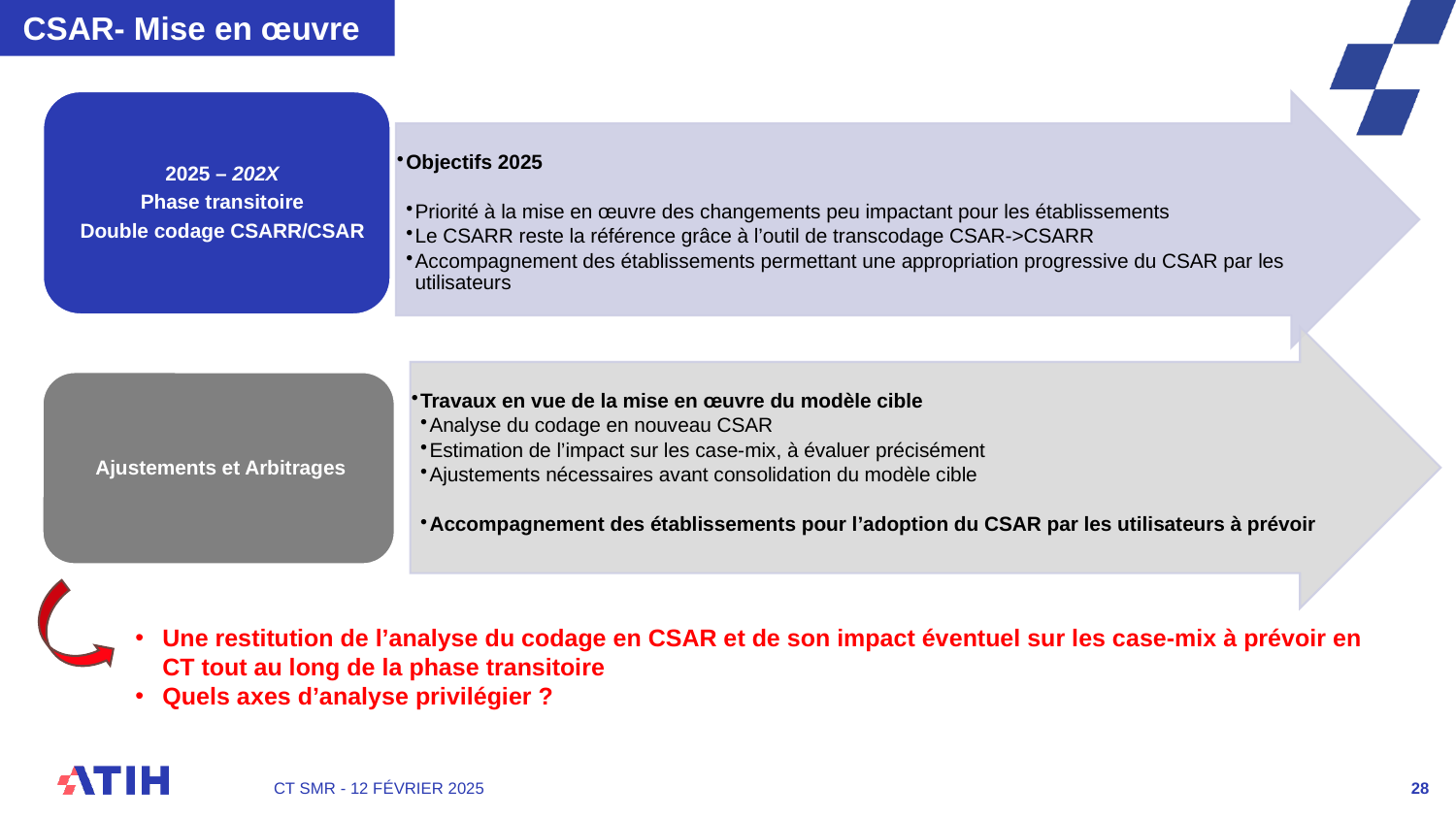

CSAR- Mise en œuvre

Objectifs 2025

Priorité à la mise en œuvre des changements peu impactant pour les établissements
Le CSARR reste la référence grâce à l’outil de transcodage CSAR->CSARR
Accompagnement des établissements permettant une appropriation progressive du CSAR par les utilisateurs
2025 – 202X
Phase transitoire
Double codage CSARR/CSAR

Travaux en vue de la mise en œuvre du modèle cible
Analyse du codage en nouveau CSAR
Estimation de l’impact sur les case-mix, à évaluer précisément
Ajustements nécessaires avant consolidation du modèle cible

Accompagnement des établissements pour l’adoption du CSAR par les utilisateurs à prévoir
Ajustements et Arbitrages

Une restitution de l’analyse du codage en CSAR et de son impact éventuel sur les case-mix à prévoir en CT tout au long de la phase transitoire
Quels axes d’analyse privilégier ?
CT SMR - 12 février 2025